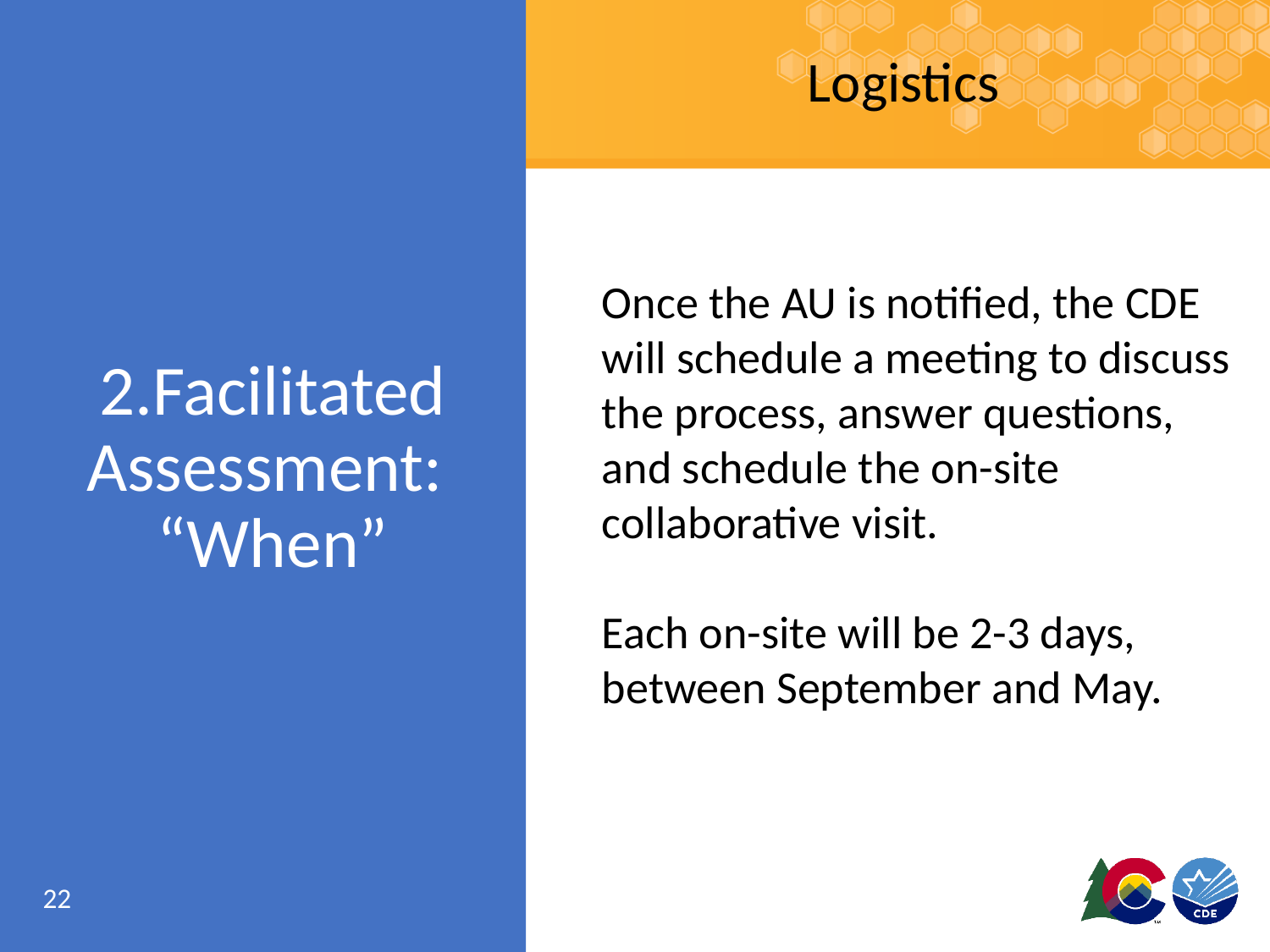

Logistics
Once the AU is notified, the CDE will schedule a meeting to discuss the process, answer questions, and schedule the on-site collaborative visit.

Each on-site will be 2-3 days, between September and May.

# 2.Facilitated Assessment: “When”
22